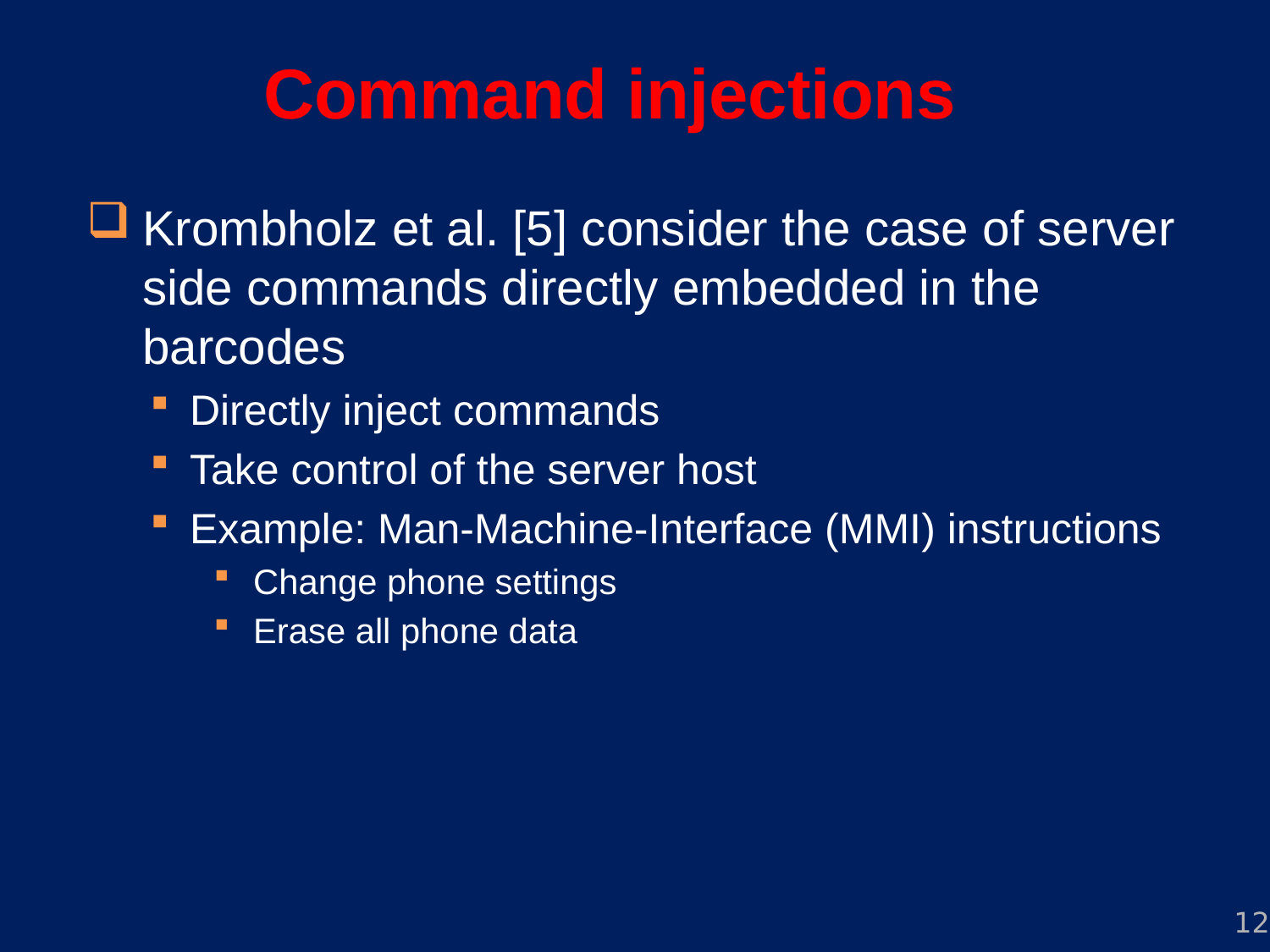

Command injections

Krombholz et al. [5] consider the case of server side commands directly embedded in the barcodes
Directly inject commands
Take control of the server host
Example: Man-Machine-Interface (MMI) instructions
Change phone settings
Erase all phone data

12